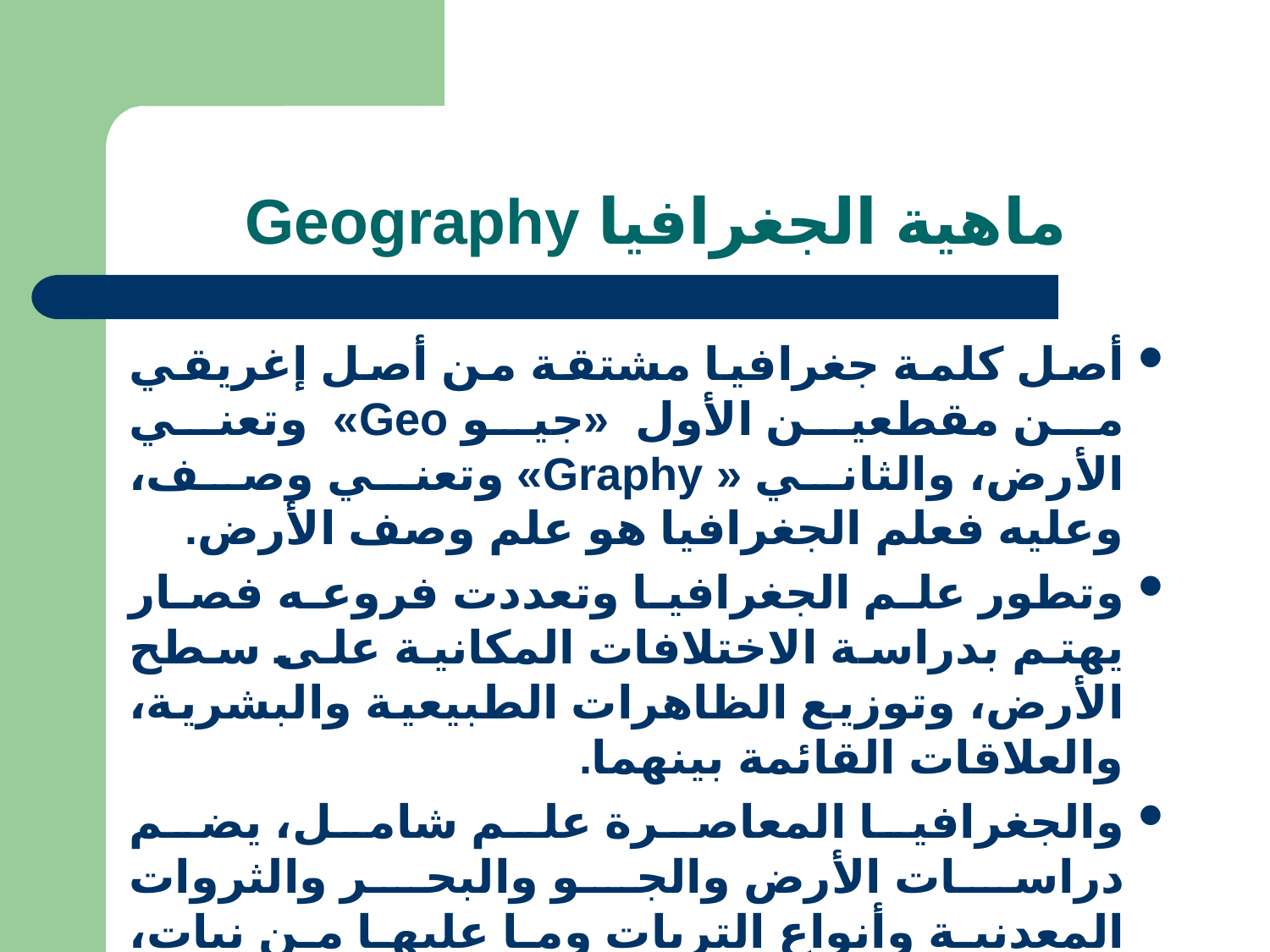

# ماهية الجغرافيا Geography
أصل كلمة جغرافيا مشتقة من أصل إغريقي من مقطعين الأول  «جيو Geo»  وتعني الأرض، والثاني « Graphy» وتعني وصف، وعليه فعلم الجغرافيا هو علم وصف الأرض.
وتطور علم الجغرافيا وتعددت فروعه فصار يهتم بدراسة الاختلافات المكانية على سطح الأرض، وتوزيع الظاهرات الطبيعية والبشرية، والعلاقات القائمة بينهما.
والجغرافيا المعاصرة علم شامل، يضم دراسات الأرض والجو والبحر والثروات المعدنية وأنواع التربات وما عليها من نبات، وتضم الإنسان وتحركاته ونشاطه في التعامل مع البيئة تعاملاً اقتصادياً وعمرانياً، بالإضافة إلى توجه السياسي والثقافي.